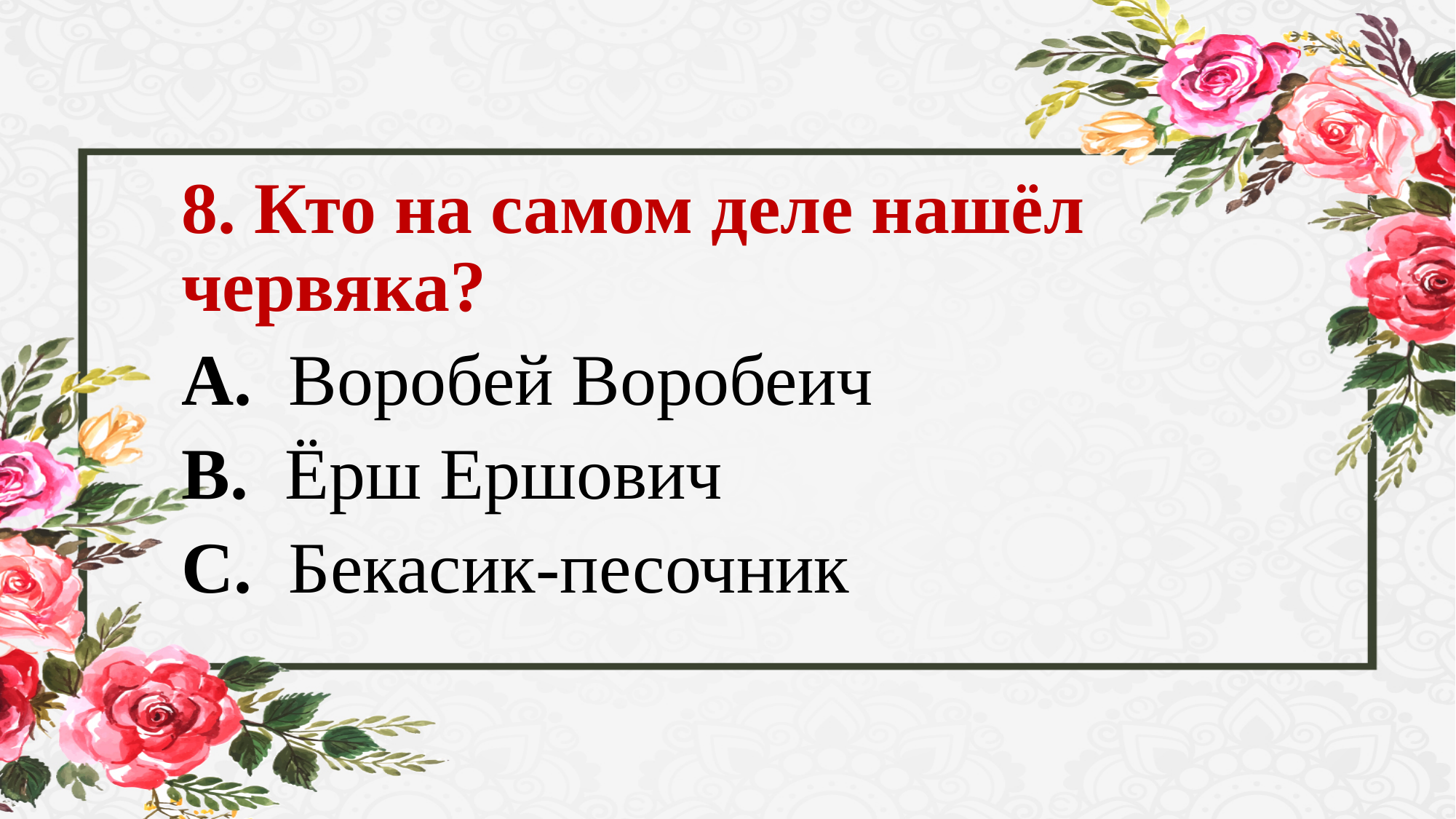

#
8. Кто на самом деле нашёл червяка?
A.  Воробей Воробеич
B.  Ёрш Ершович
C.  Бекасик-песочник